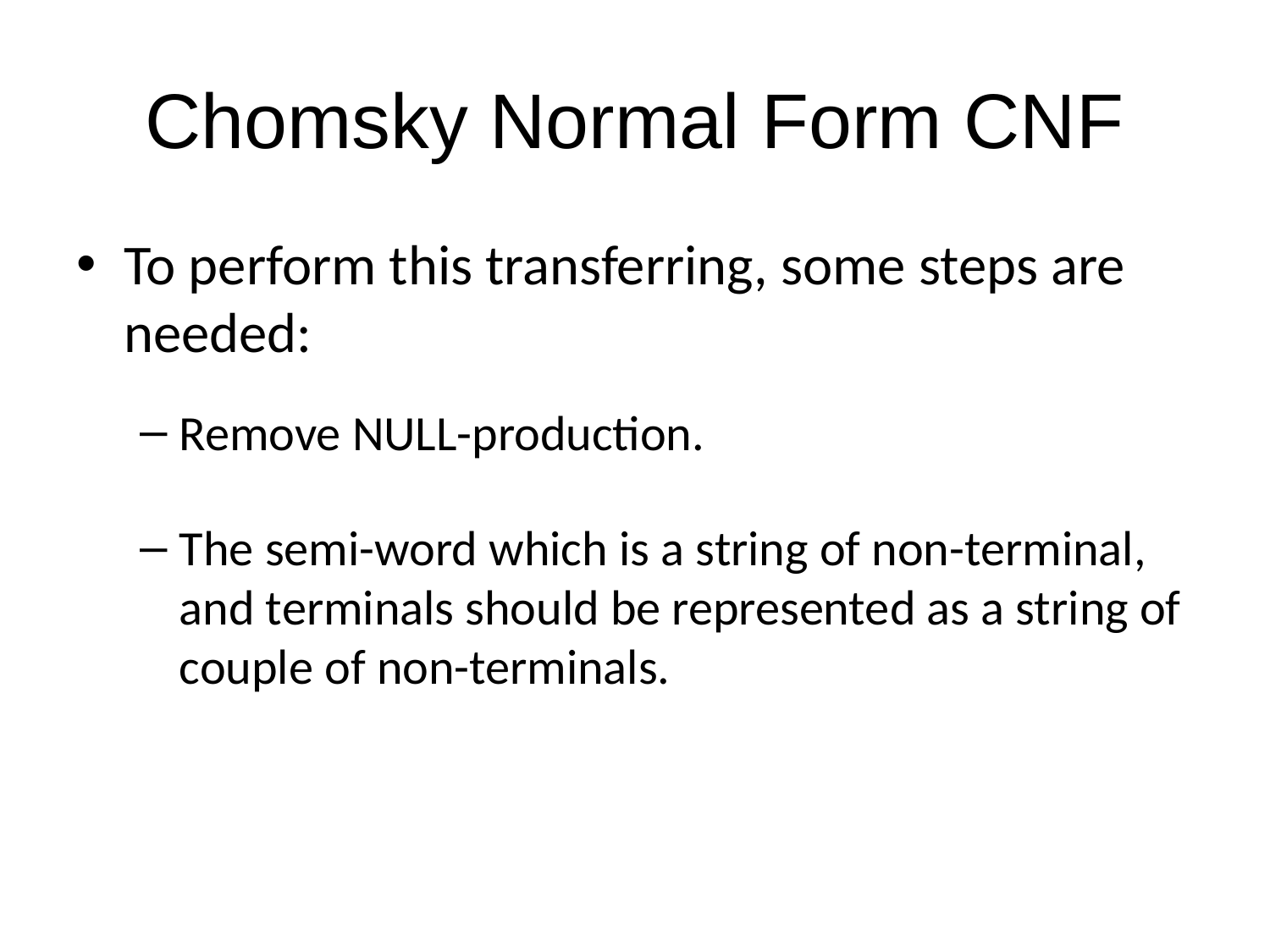

# Chomsky Normal Form CNF
To perform this transferring, some steps are needed:

Remove NULL-production.

The semi-word which is a string of non-terminal, and terminals should be represented as a string of couple of non-terminals.